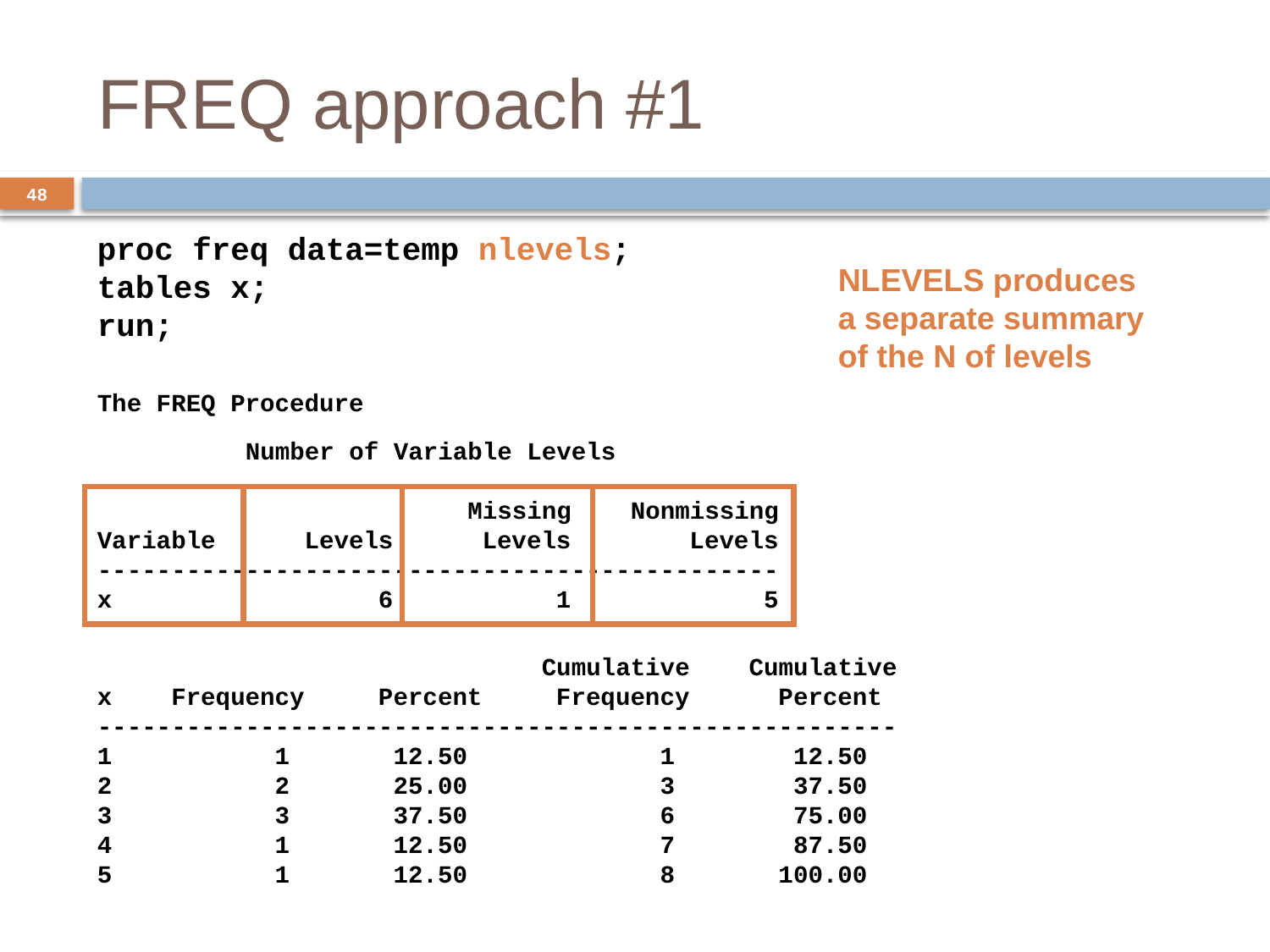

FREQ approach #1
48
proc freq data=temp nlevels;
tables x;
run;
NLEVELS produces a separate summary
of the N of levels
The FREQ Procedure

          Number of Variable Levels

                         Missing    Nonmissing
Variable      Levels      Levels        Levels
----------------------------------------------
x                  6           1             5

                              Cumulative    Cumulative
x    Frequency     Percent     Frequency      Percent
------------------------------------------------------
1           1       12.50             1        12.50
2           2       25.00             3        37.50
3           3       37.50             6        75.00
4           1       12.50             7        87.50
5           1       12.50             8       100.00